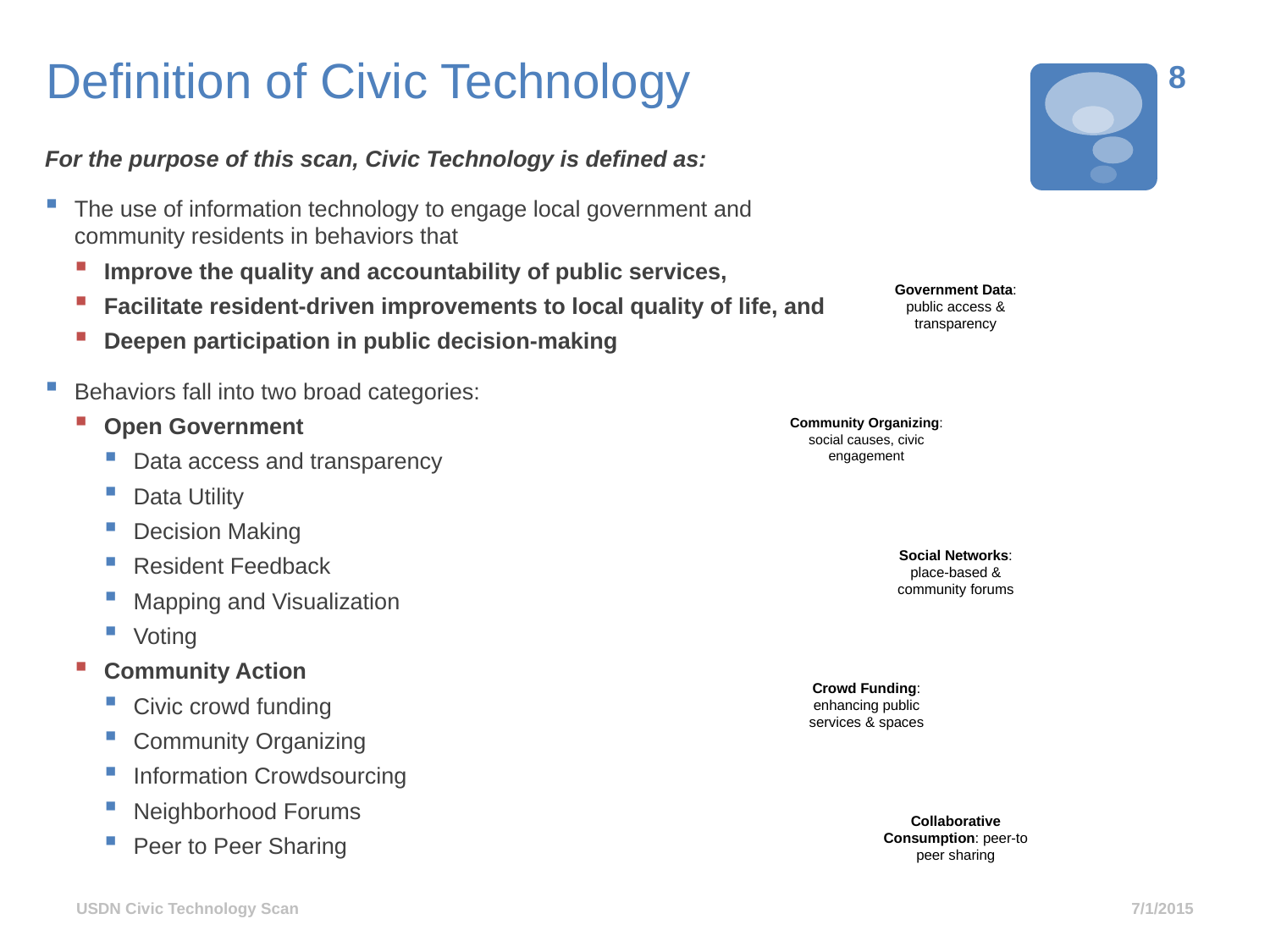

# Definition of Civic Technology
8
For the purpose of this scan, Civic Technology is defined as:
The use of information technology to engage local government and community residents in behaviors that
Improve the quality and accountability of public services,
Facilitate resident-driven improvements to local quality of life, and
Deepen participation in public decision-making
Behaviors fall into two broad categories:
Open Government
Data access and transparency
Data Utility
Decision Making
Resident Feedback
Mapping and Visualization
Voting
Community Action
Civic crowd funding
Community Organizing
Information Crowdsourcing
Neighborhood Forums
Peer to Peer Sharing

Government Data: public access & transparency
Community Organizing: social causes, civic engagement
Social Networks: place-based & community forums
Crowd Funding: enhancing public services & spaces
Collaborative Consumption: peer-to peer sharing
USDN Civic Technology Scan
7/1/2015